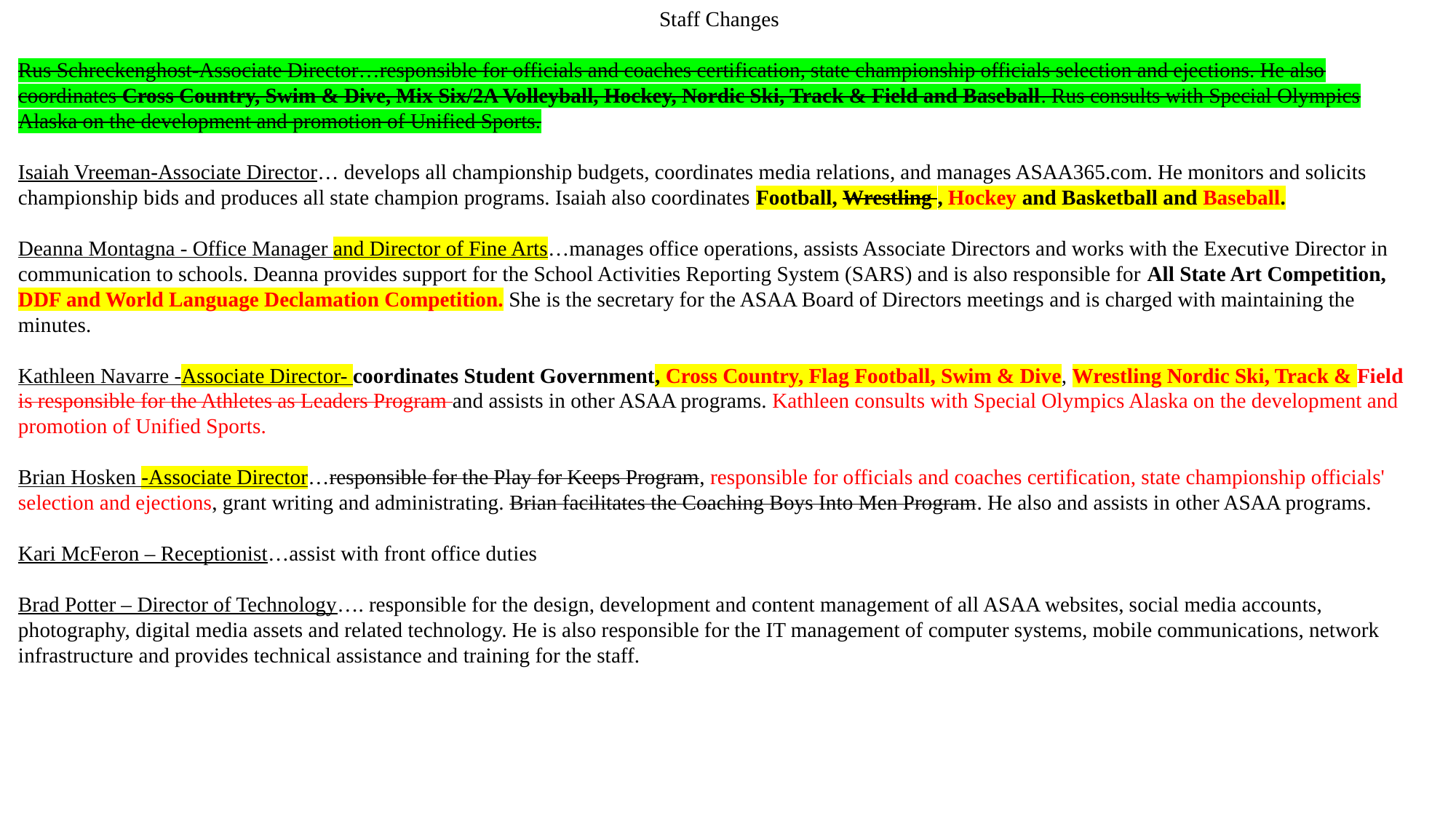

Staff Changes

Rus Schreckenghost-Associate Director…responsible for officials and coaches certification, state championship officials selection and ejections. He also coordinates Cross Country, Swim & Dive, Mix Six/2A Volleyball, Hockey, Nordic Ski, Track & Field and Baseball. Rus consults with Special Olympics Alaska on the development and promotion of Unified Sports.

Isaiah Vreeman-Associate Director… develops all championship budgets, coordinates media relations, and manages ASAA365.com. He monitors and solicits championship bids and produces all state champion programs. Isaiah also coordinates Football, Wrestling , Hockey and Basketball and Baseball.

Deanna Montagna - Office Manager and Director of Fine Arts…manages office operations, assists Associate Directors and works with the Executive Director in communication to schools. Deanna provides support for the School Activities Reporting System (SARS) and is also responsible for All State Art Competition, DDF and World Language Declamation Competition. She is the secretary for the ASAA Board of Directors meetings and is charged with maintaining the minutes.

Kathleen Navarre -Associate Director- coordinates Student Government, Cross Country, Flag Football, Swim & Dive, Wrestling Nordic Ski, Track & Field  is responsible for the Athletes as Leaders Program and assists in other ASAA programs. Kathleen consults with Special Olympics Alaska on the development and promotion of Unified Sports.

Brian Hosken -Associate Director…responsible for the Play for Keeps Program, responsible for officials and coaches certification, state championship officials' selection and ejections, grant writing and administrating. Brian facilitates the Coaching Boys Into Men Program. He also and assists in other ASAA programs.

Kari McFeron – Receptionist…assist with front office duties

Brad Potter – Director of Technology…. responsible for the design, development and content management of all ASAA websites, social media accounts, photography, digital media assets and related technology. He is also responsible for the IT management of computer systems, mobile communications, network infrastructure and provides technical assistance and training for the staff.